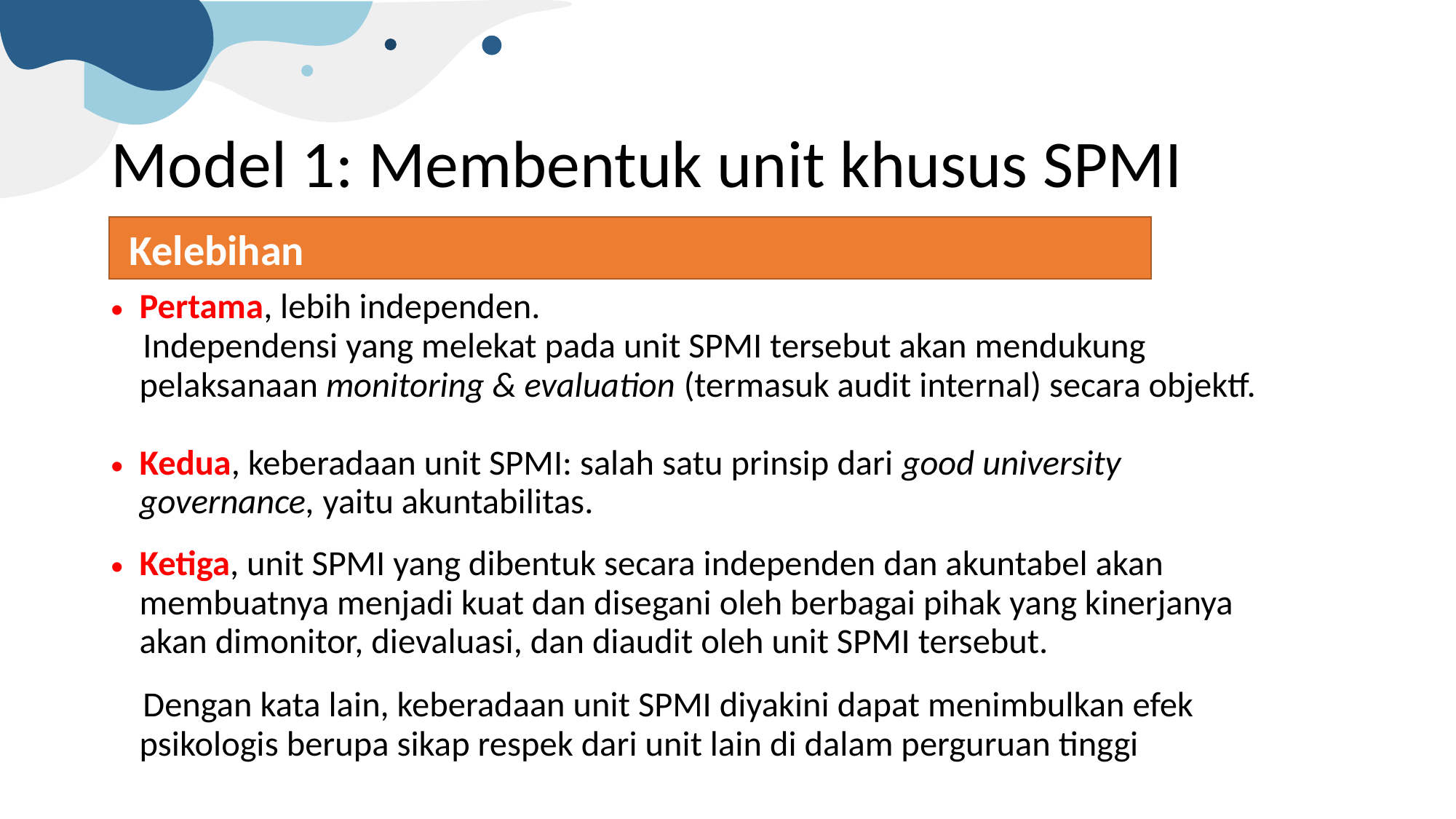

# Model 1: Membentuk unit khusus SPMI
 Kelebihan
Pertama, lebih independen.
    Independensi yang melekat pada unit SPMI tersebut akan mendukung pelaksanaan monitoring & evaluation (termasuk audit internal) secara objektf.
Kedua, keberadaan unit SPMI: salah satu prinsip dari good university governance, yaitu akuntabilitas.

Ketiga, unit SPMI yang dibentuk secara independen dan akuntabel akan membuatnya menjadi kuat dan disegani oleh berbagai pihak yang kinerjanya akan dimonitor, dievaluasi, dan diaudit oleh unit SPMI tersebut.

    Dengan kata lain, keberadaan unit SPMI diyakini dapat menimbulkan efek psikologis berupa sikap respek dari unit lain di dalam perguruan tinggi